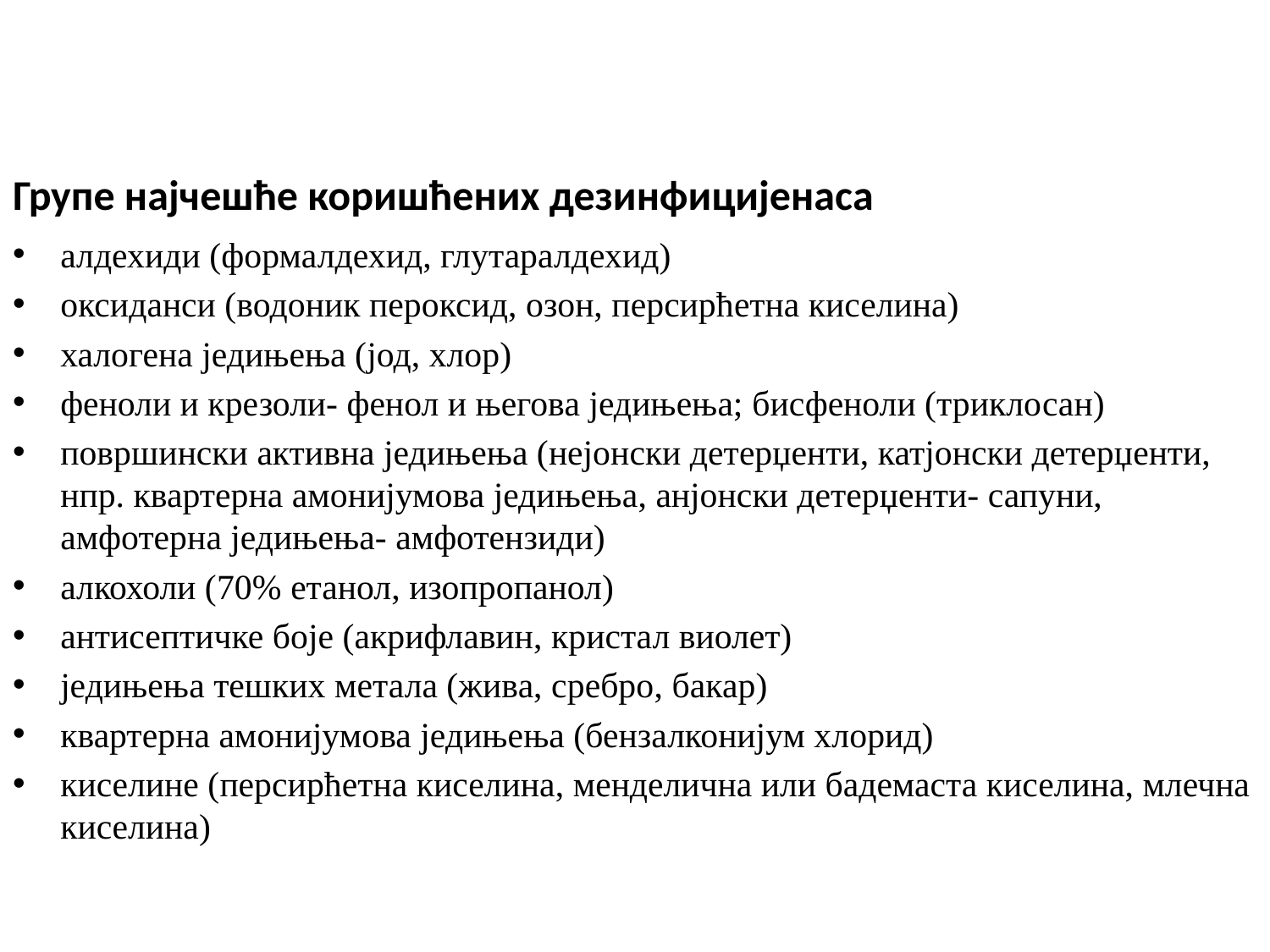

Групе најчешће коришћених дезинфицијенаса
алдехиди (формалдехид, глутаралдехид)
оксиданси (водоник пероксид, озон, персирћетна киселина)
халогена једињења (јод, хлор)
феноли и крезоли- фенол и његова једињења; бисфеноли (триклосан)
површински активна једињења (нејонски детерџенти, катјонски детерџенти, нпр. квартерна амонијумова једињења, анјонски детерџенти- сапуни, амфотерна једињења- амфотензиди)
алкохоли (70% етанол, изопропанол)
антисептичке боје (акрифлавин, кристал виолет)
једињења тешких метала (жива, сребро, бакар)
квартерна амонијумова једињења (бензалконијум хлорид)
киселине (персирћетна киселина, менделична или бадемаста киселина, млечна киселина)